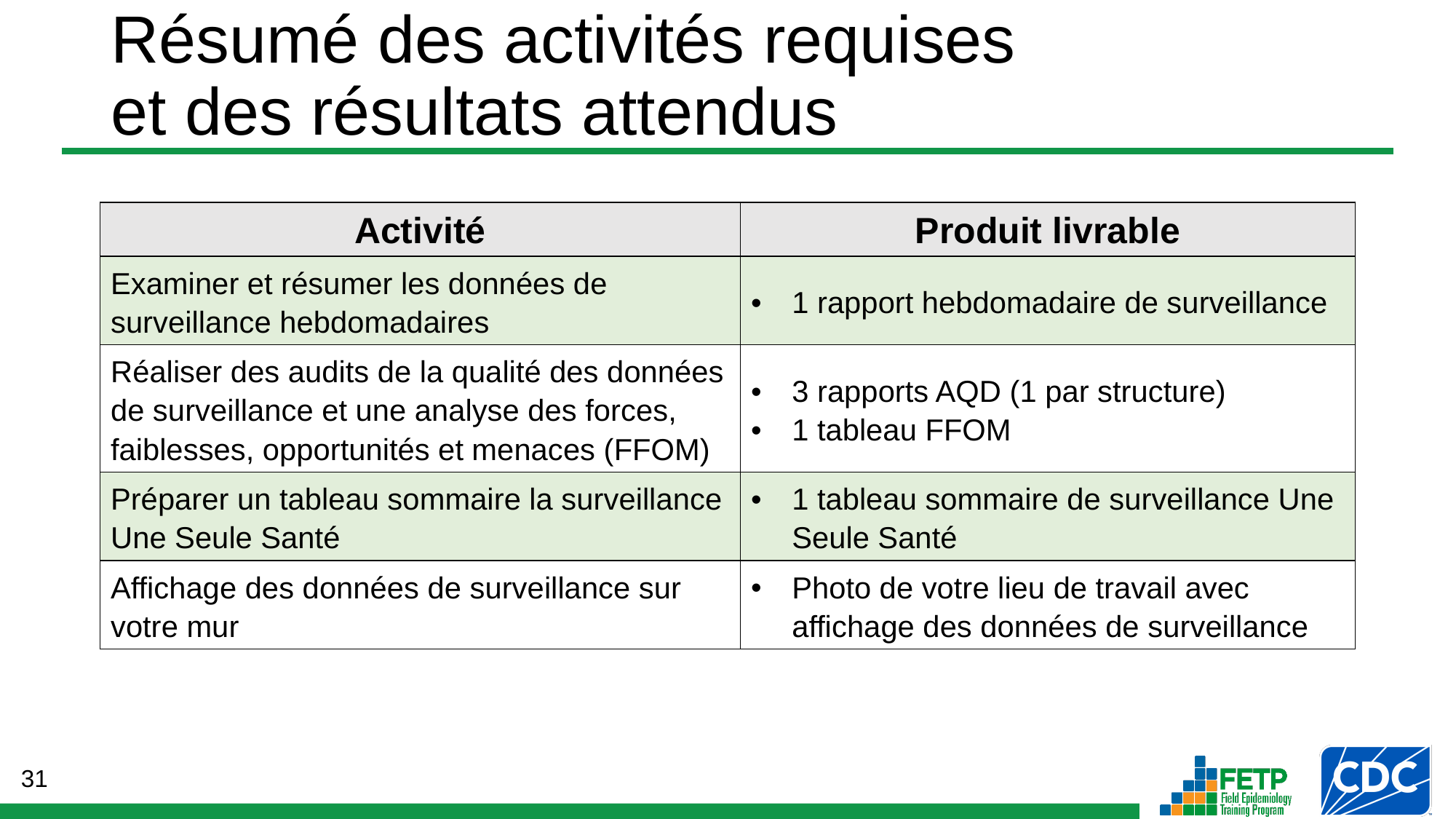

# Résumé des activités requises et des résultats attendus
| Activité | Produit livrable |
| --- | --- |
| Examiner et résumer les données de surveillance hebdomadaires | 1 rapport hebdomadaire de surveillance |
| Réaliser des audits de la qualité des données de surveillance et une analyse des forces, faiblesses, opportunités et menaces (FFOM) | 3 rapports AQD (1 par structure) 1 tableau FFOM |
| Préparer un tableau sommaire la surveillance Une Seule Santé | 1 tableau sommaire de surveillance Une Seule Santé |
| Affichage des données de surveillance sur votre mur | Photo de votre lieu de travail avec affichage des données de surveillance |